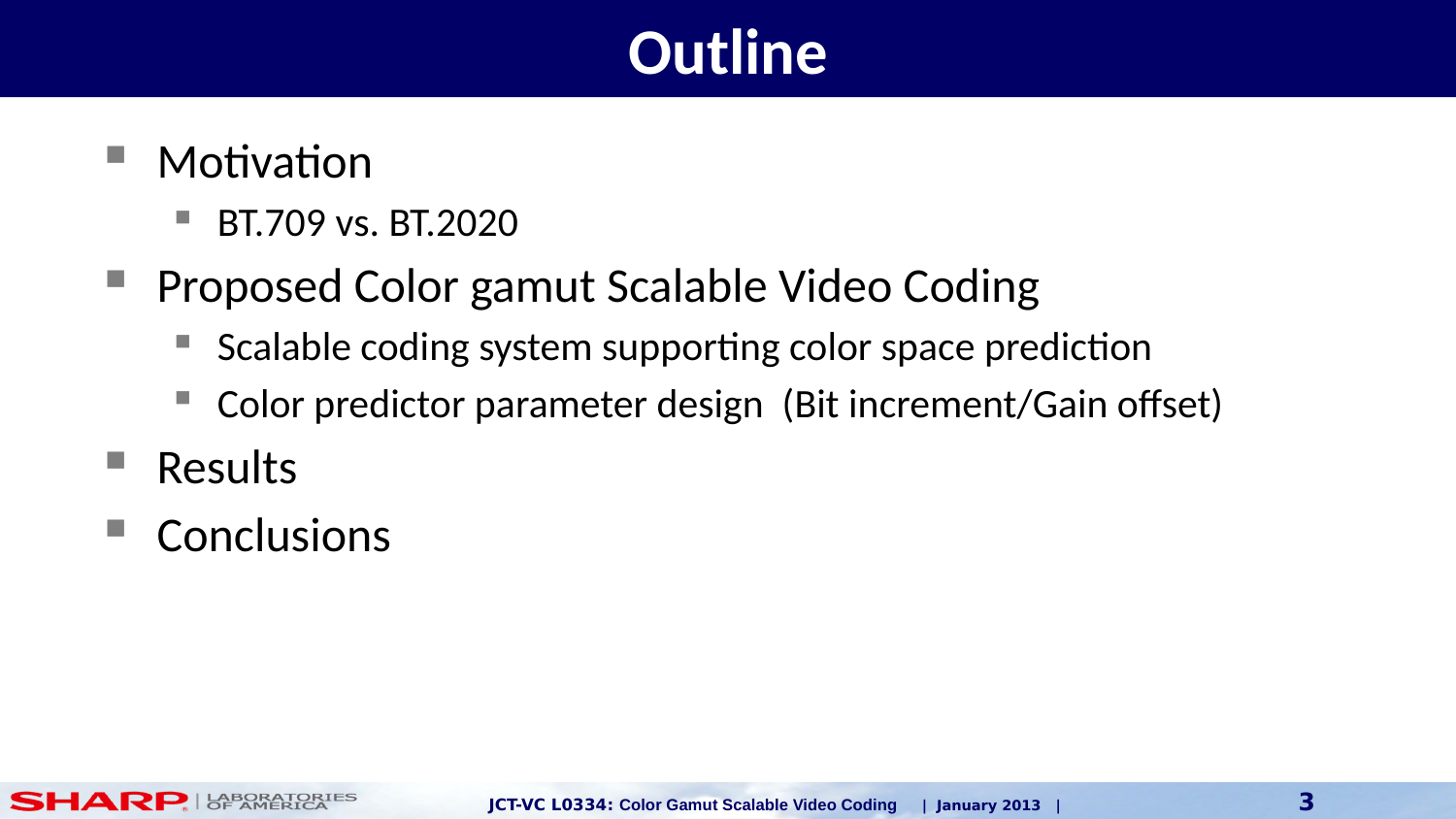

# Outline
Motivation
BT.709 vs. BT.2020
Proposed Color gamut Scalable Video Coding
Scalable coding system supporting color space prediction
Color predictor parameter design  (Bit increment/Gain offset)
Results
Conclusions